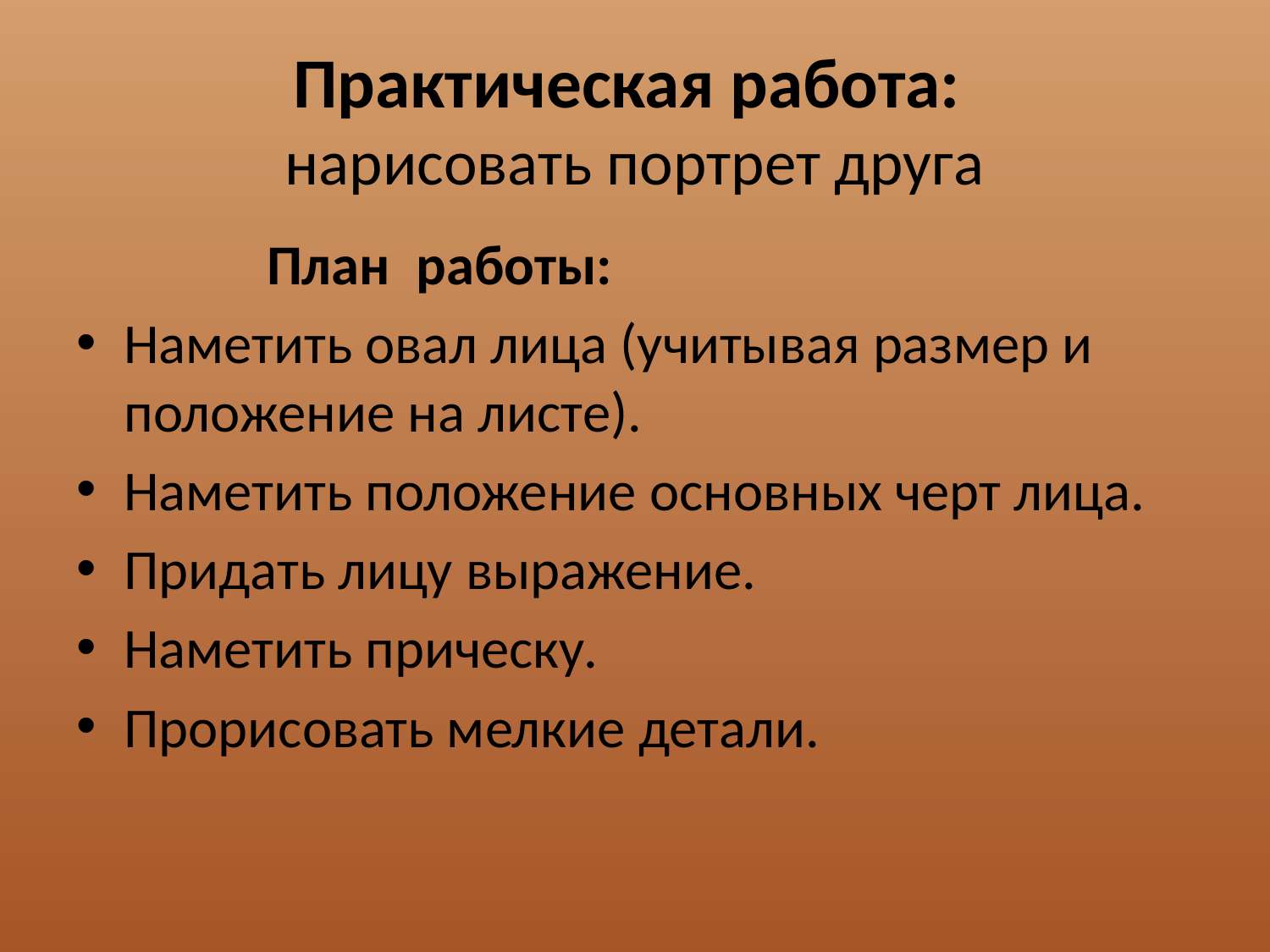

# Практическая работа: нарисовать портрет друга
               План  работы:
Наметить овал лица (учитывая размер и положение на листе).
Наметить положение основных черт лица.
Придать лицу выражение.
Наметить прическу.
Прорисовать мелкие детали.